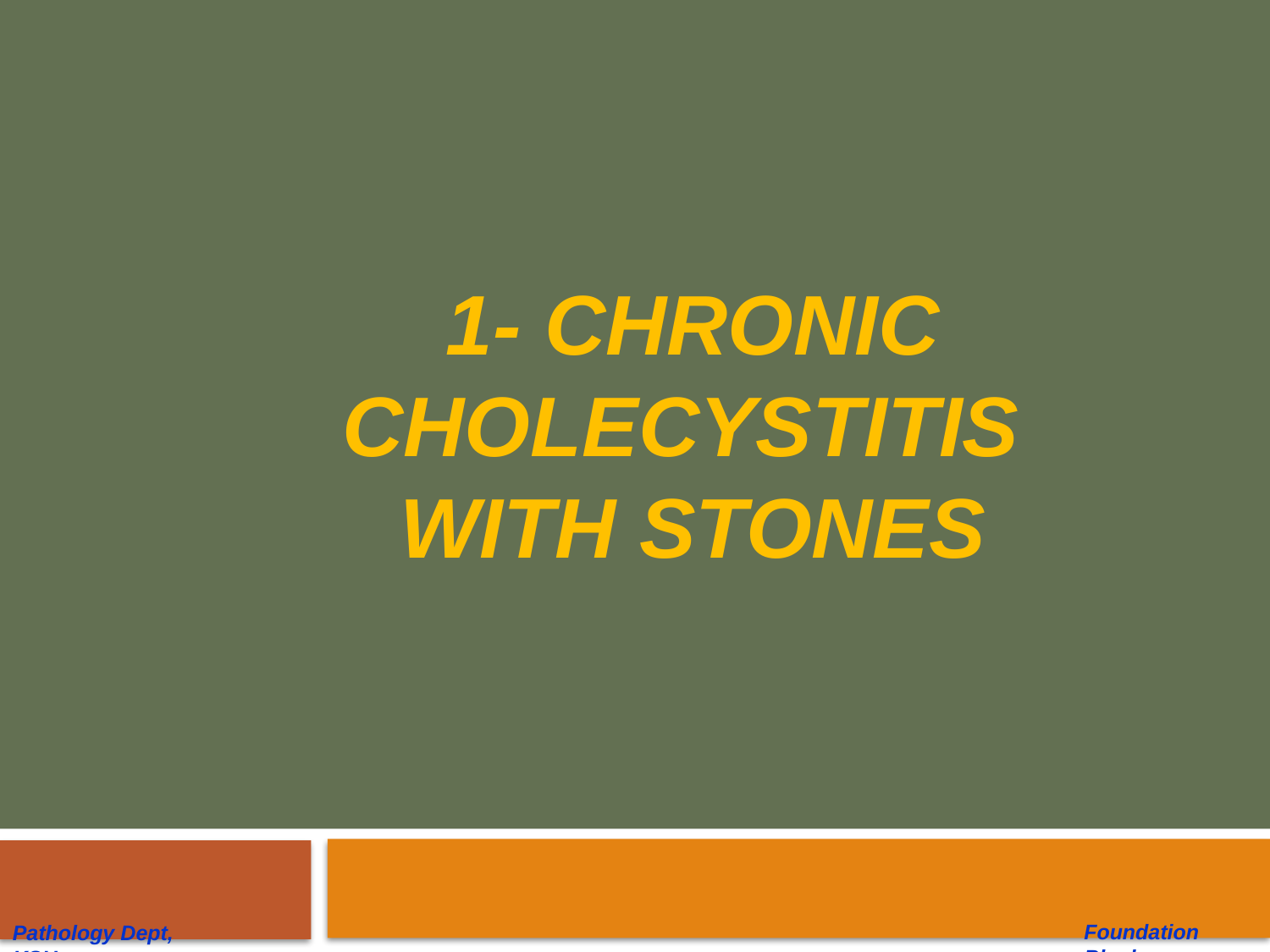

# 1- Chronic cholecystitis with stones
Foundation Block
Pathology Dept, KSU